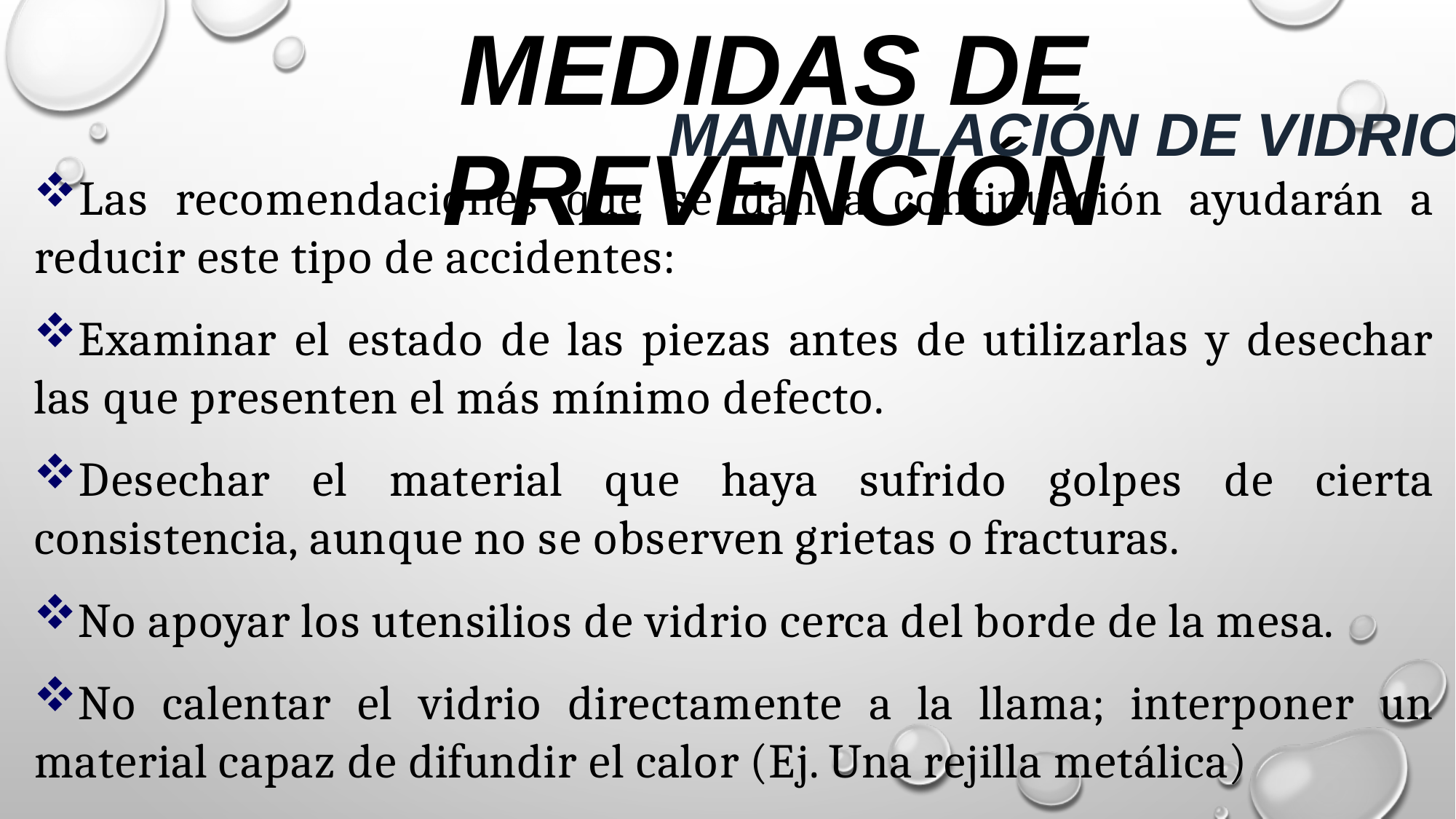

MEDIDAS DE PREVENCIÓN
MANIPULACIÓN DE VIDRIOS
Las recomendaciones que se dan a continuación ayudarán a reducir este tipo de accidentes:
Examinar el estado de las piezas antes de utilizarlas y desechar las que presenten el más mínimo defecto.
Desechar el material que haya sufrido golpes de cierta consistencia, aunque no se observen grietas o fracturas.
No apoyar los utensilios de vidrio cerca del borde de la mesa.
No calentar el vidrio directamente a la llama; interponer un material capaz de difundir el calor (Ej. Una rejilla metálica)